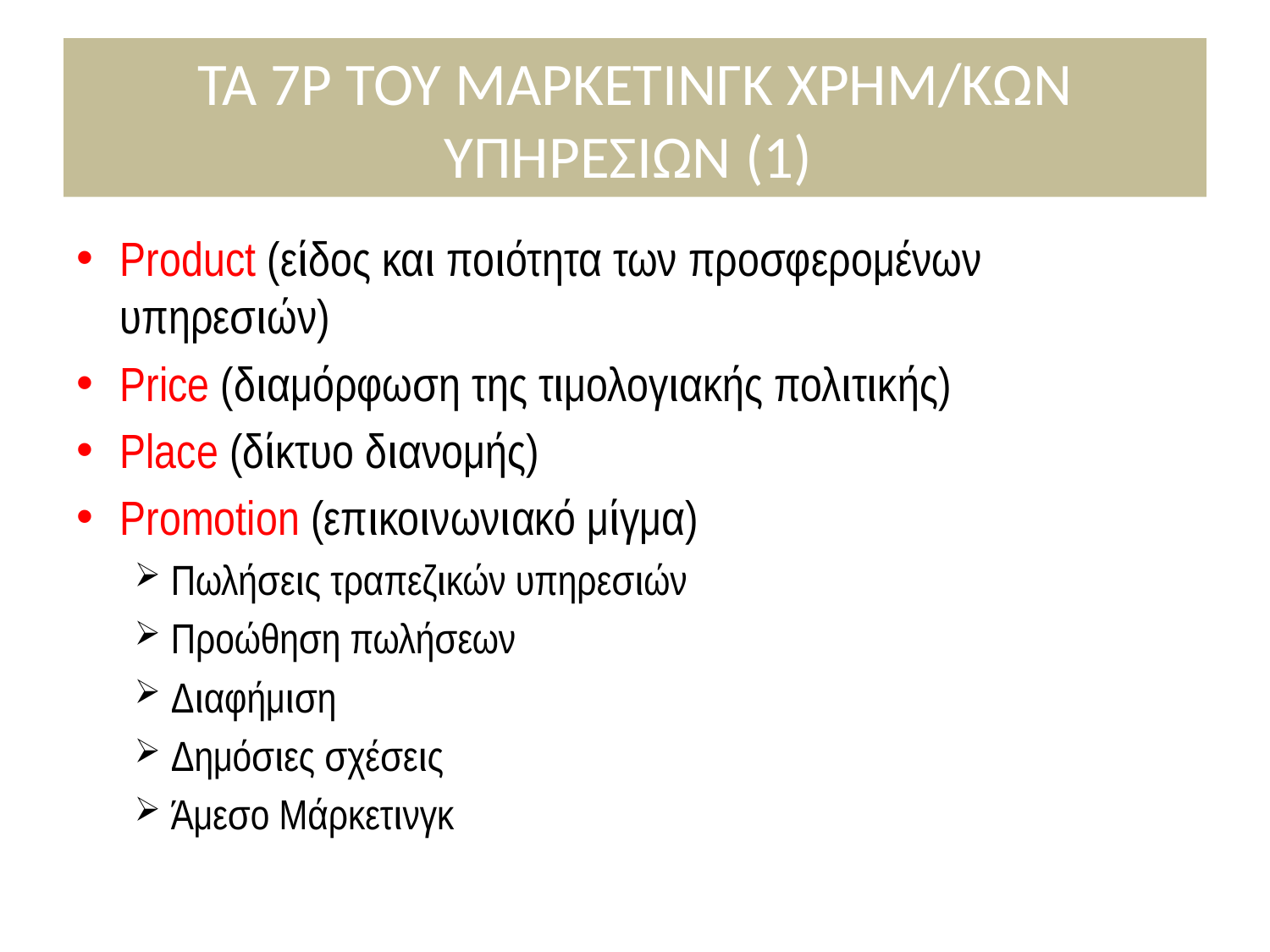

# ΤΑ 7P ΤΟΥ ΜΑΡΚΕΤΙΝΓΚ ΧΡΗΜ/ΚΩΝ ΥΠΗΡΕΣΙΩΝ (1)
Product (είδος και ποιότητα των προσφερομένων υπηρεσιών)
Price (διαμόρφωση της τιμολογιακής πολιτικής)
Place (δίκτυο διανομής)
Promotion (επικοινωνιακό μίγμα)
Πωλήσεις τραπεζικών υπηρεσιών
Προώθηση πωλήσεων
Διαφήμιση
Δημόσιες σχέσεις
Άμεσο Μάρκετινγκ